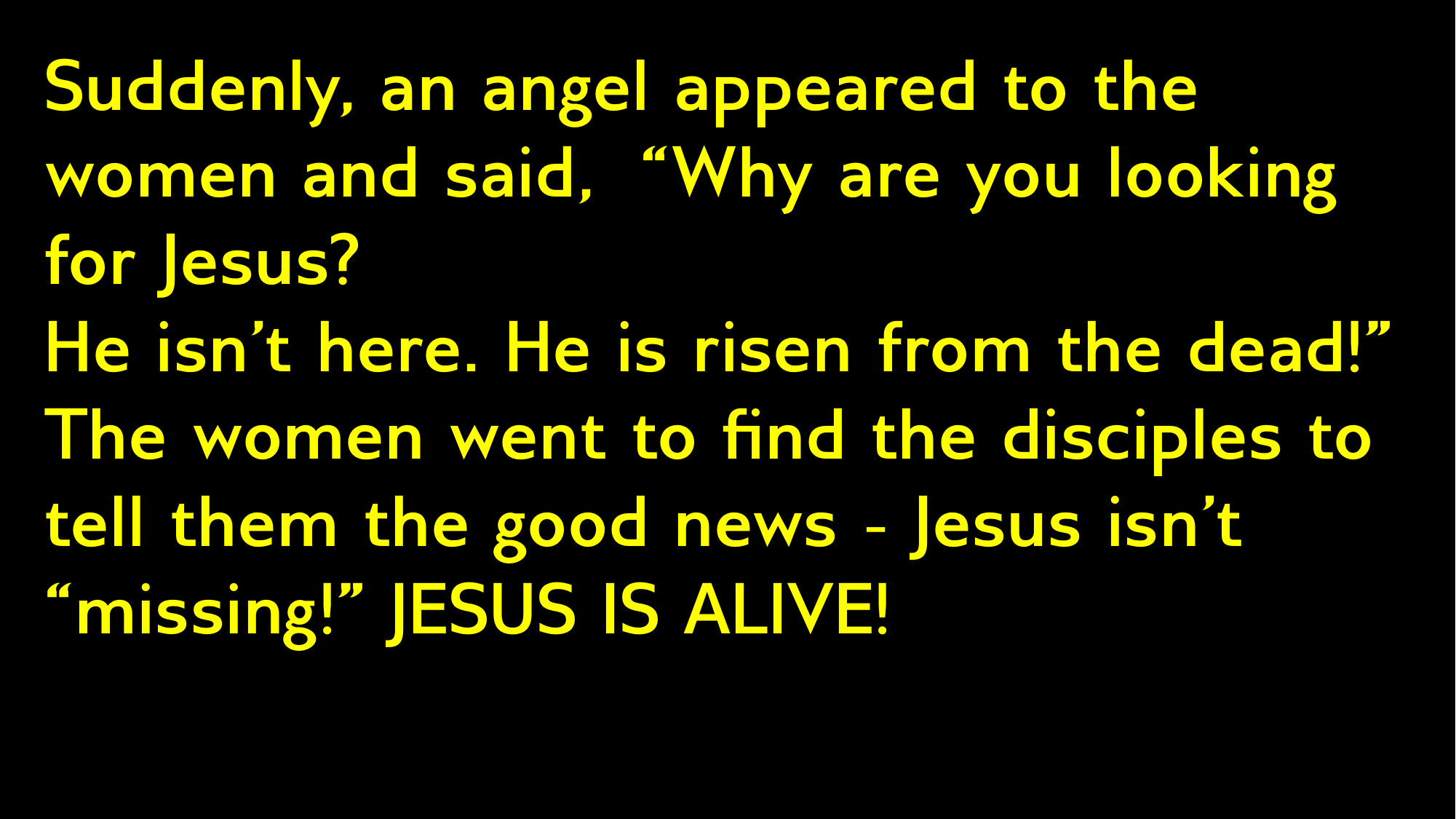

Suddenly, an angel appeared to the women and said,  “Why are you looking for Jesus?
He isn’t here. He is risen from the dead!” The women went to find the disciples to tell them the good news - Jesus isn’t “missing!” JESUS IS ALIVE!